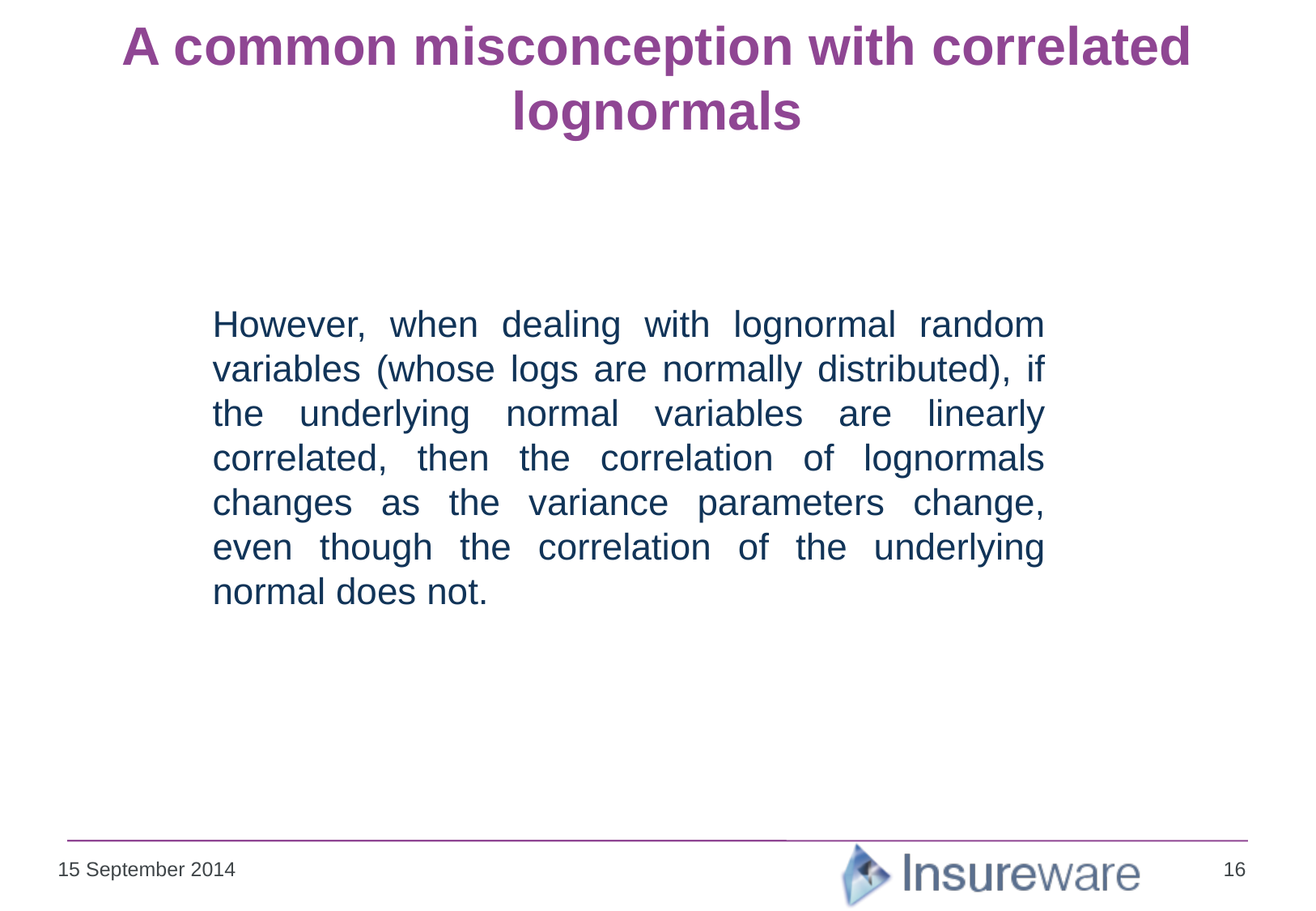

# A common misconception with correlated lognormals
However, when dealing with lognormal random variables (whose logs are normally distributed), if the underlying normal variables are linearly correlated, then the correlation of lognormals changes as the variance parameters change, even though the correlation of the underlying normal does not.

16